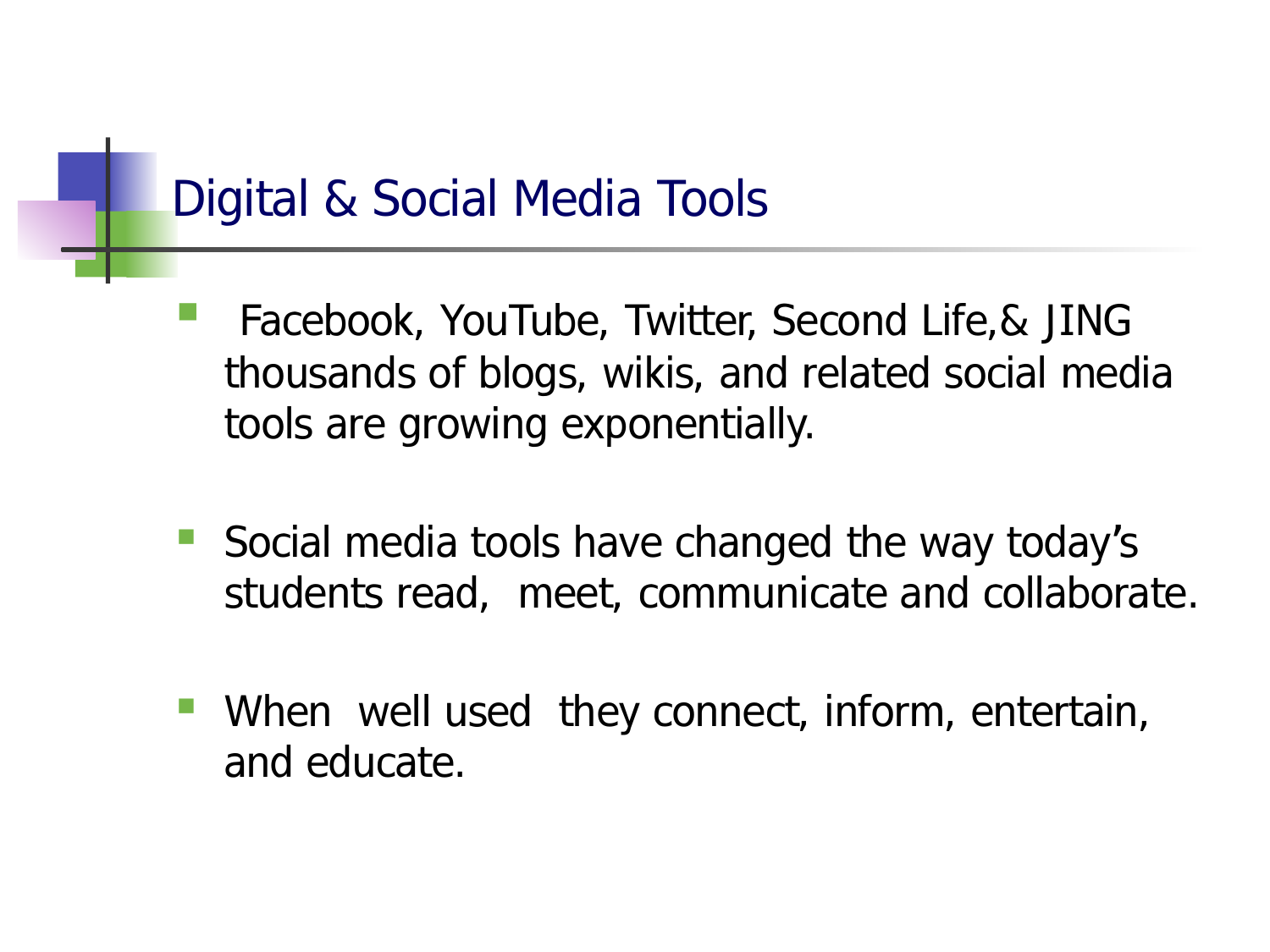

# Digital & Social Media Tools
 Facebook, YouTube, Twitter, Second Life,& JING thousands of blogs, wikis, and related social media tools are growing exponentially.

Social media tools have changed the way today’s students read,  meet, communicate and collaborate.

When  well used  they connect, inform, entertain, and educate.